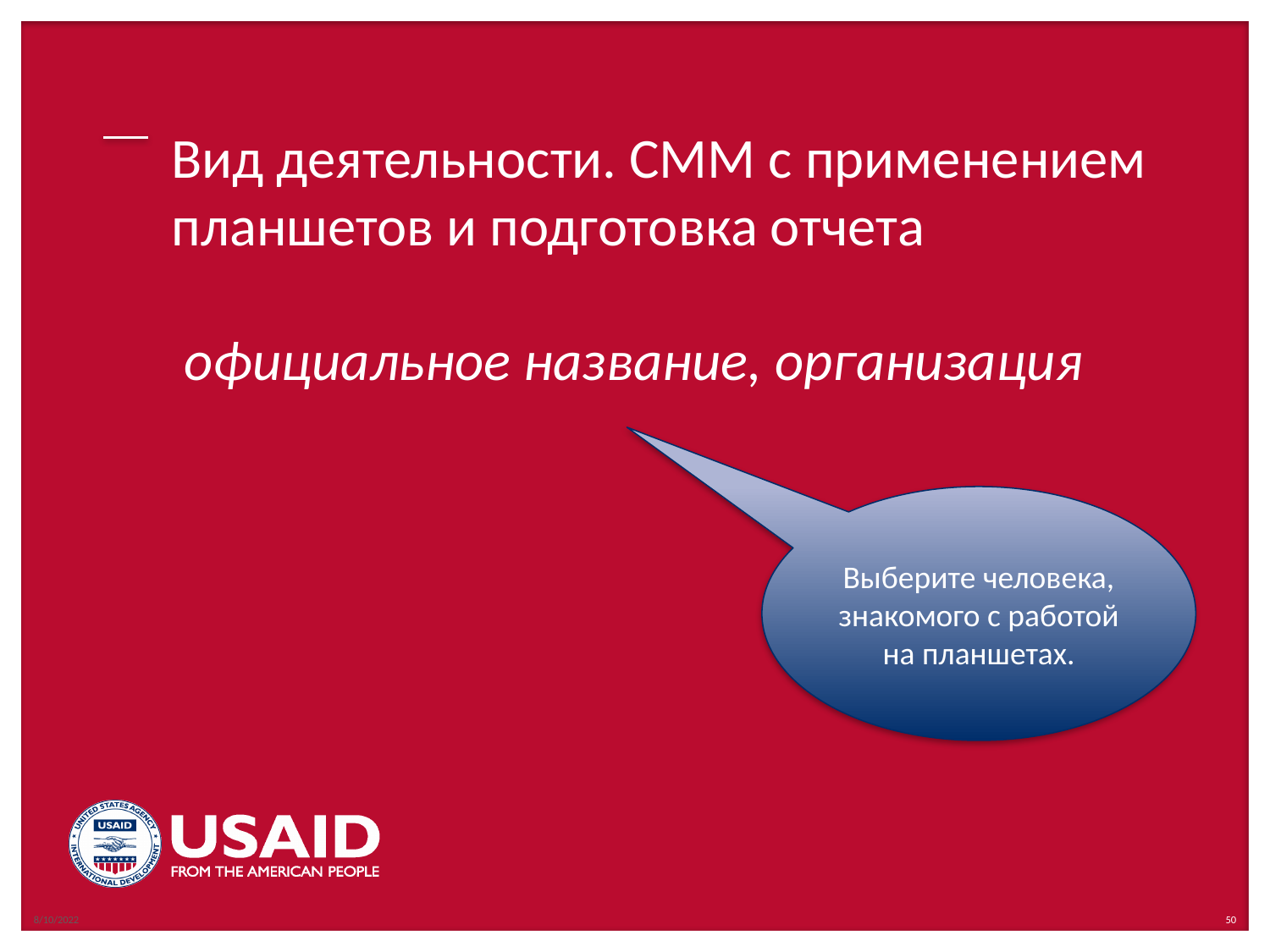

8/10/2022
# Вид деятельности. CMM с применением планшетов и подготовка отчета официальное название, организация
Выберите человека, знакомого с работой на планшетах.
50